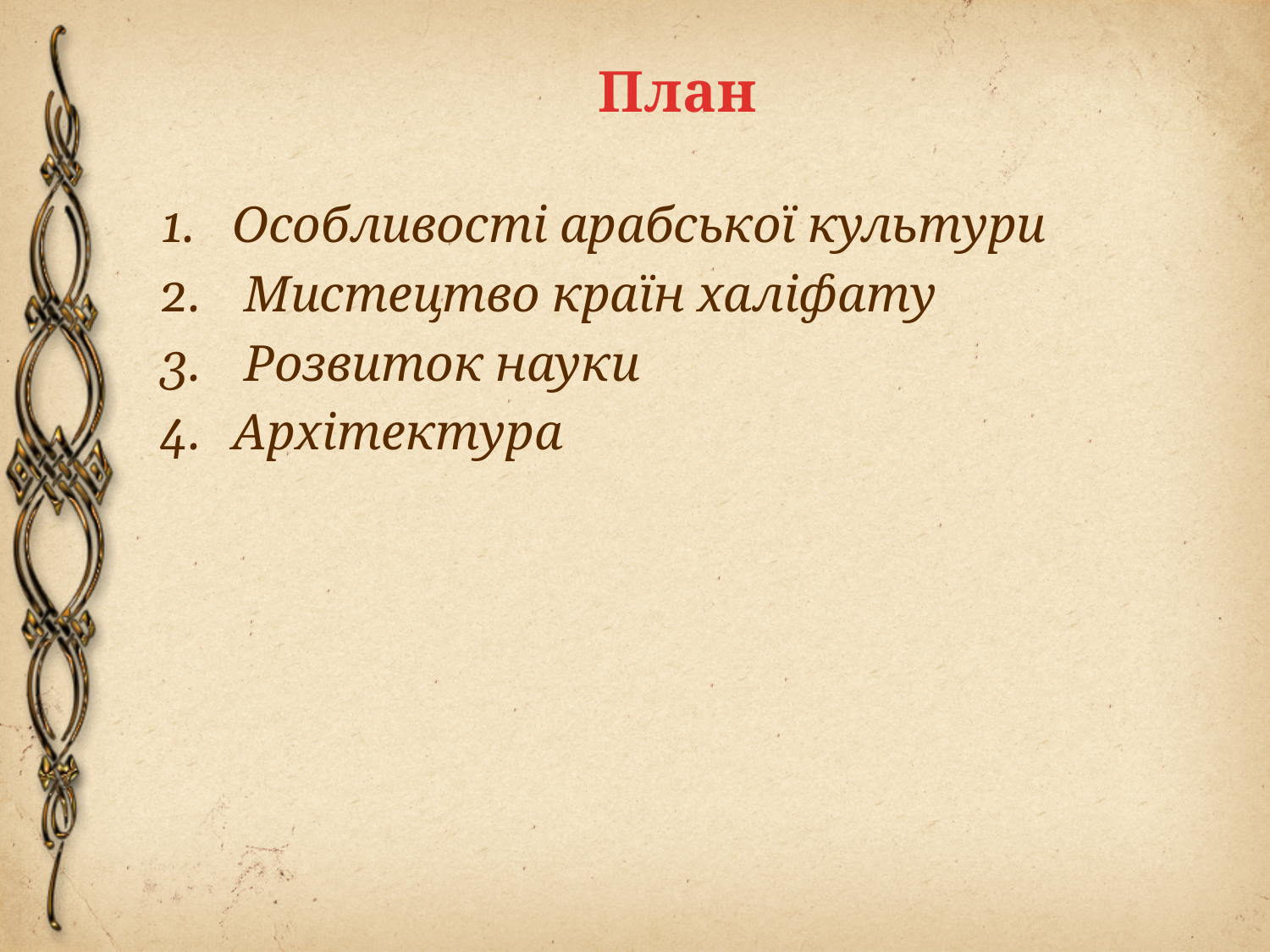

# План
Особливості арабської культури
 Мистецтво країн халіфату
 Розвиток науки
Архітектура